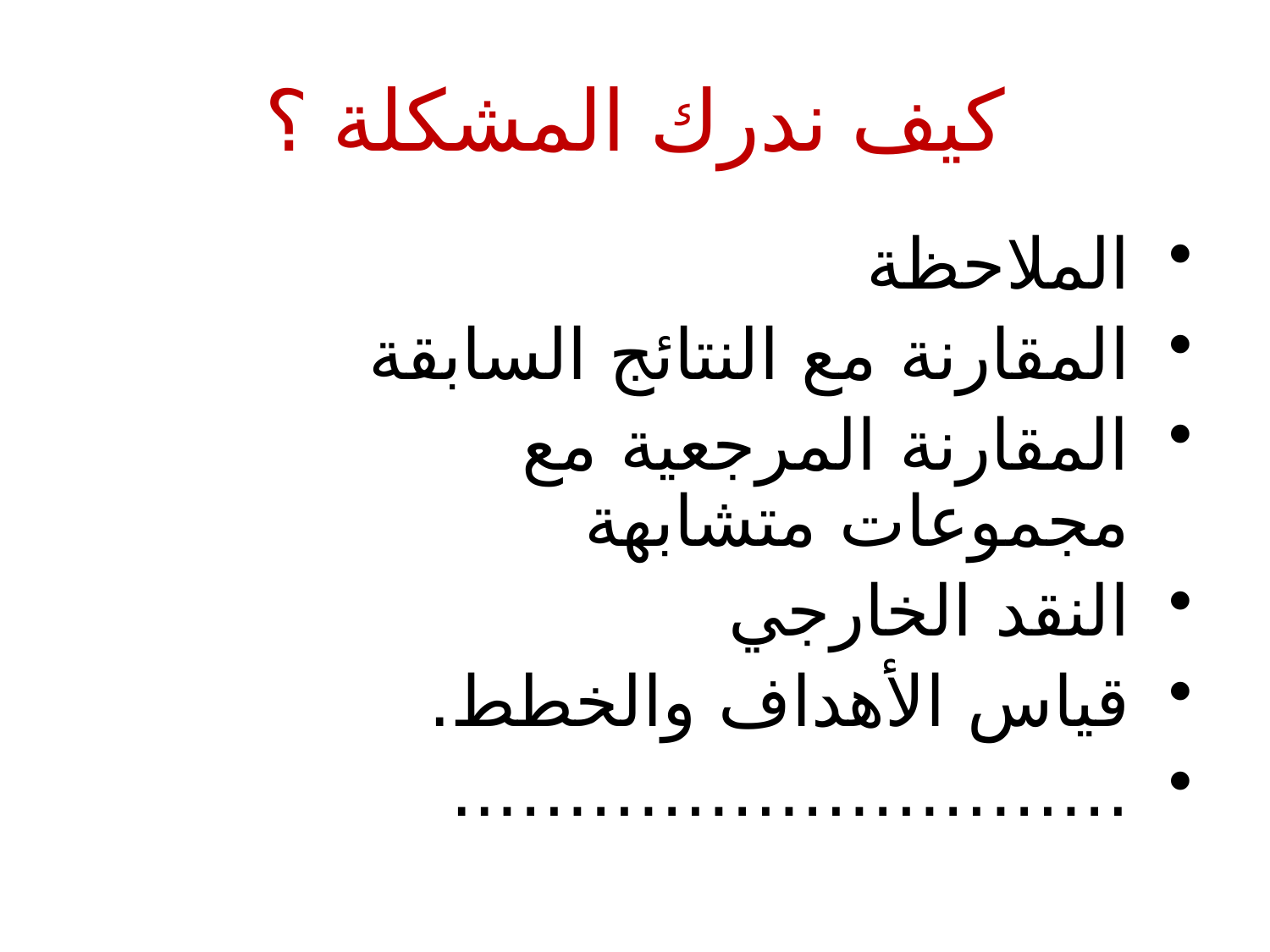

# كيف ندرك المشكلة ؟
الملاحظة
المقارنة مع النتائج السابقة
المقارنة المرجعية مع مجموعات متشابهة
النقد الخارجي
قياس الأهداف والخطط.
………………………..